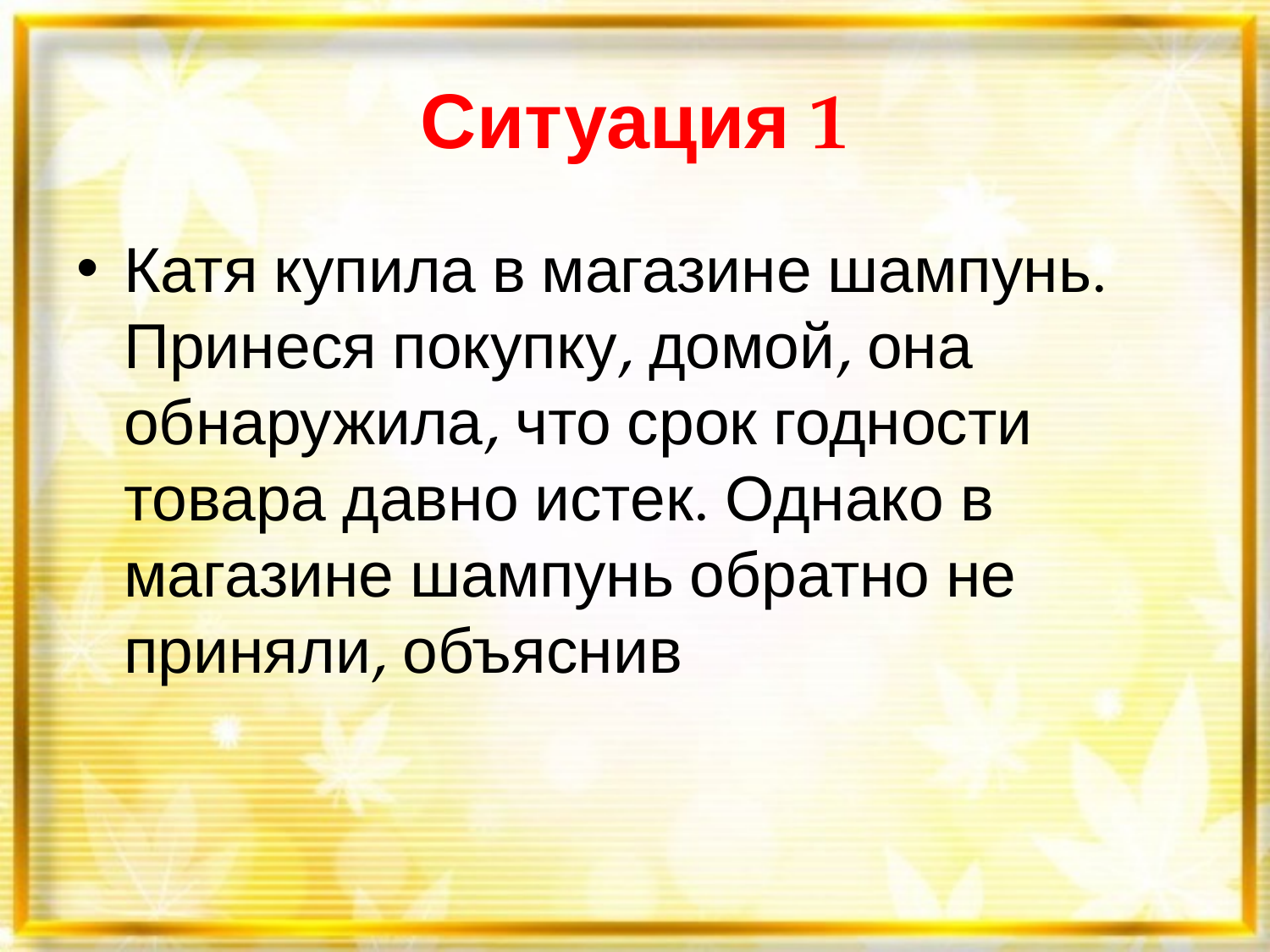

# Ситуация 1
Катя купила в магазине шампунь. Принеся покупку, домой, она обнаружила, что срок годности товара давно истек. Однако в магазине шампунь обратно не приняли, объяснив